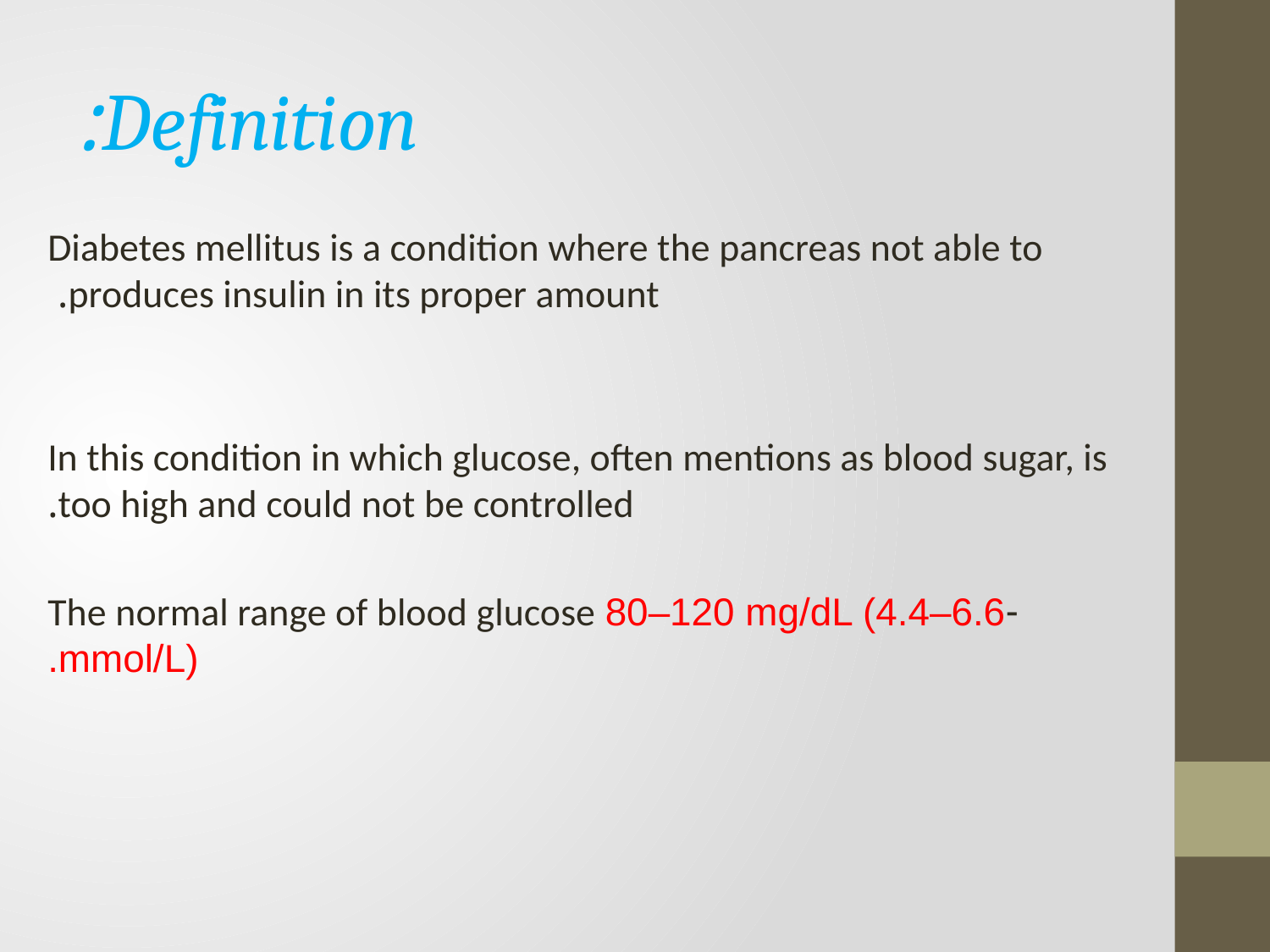

# Definition:
Diabetes mellitus is a condition where the pancreas not able to produces insulin in its proper amount.

In this condition in which glucose, often mentions as blood sugar, is too high and could not be controlled.

-The normal range of blood glucose 80–120 mg/dL (4.4–6.6 mmol/L).